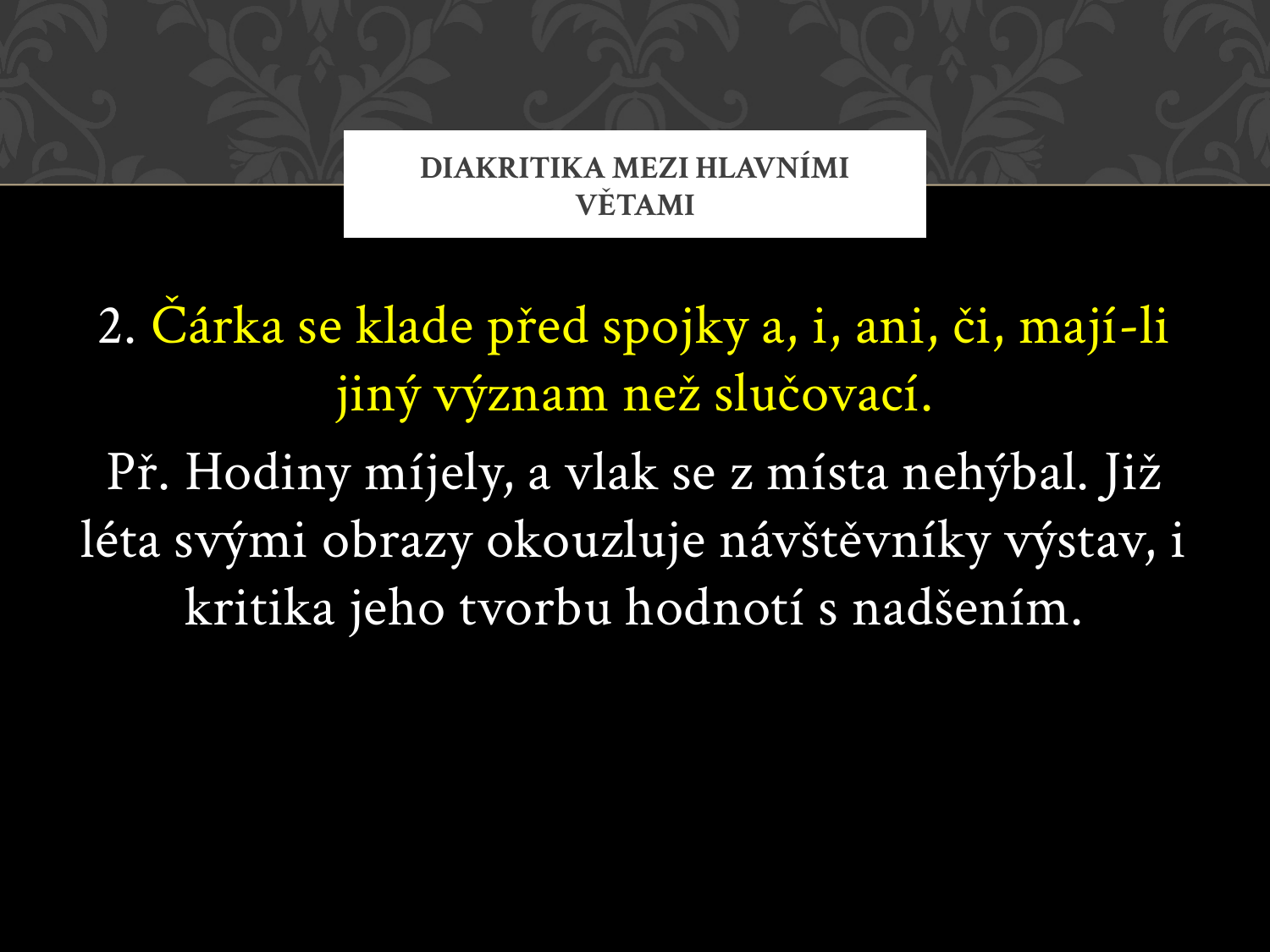

# Diakritika mezi hlavními větami
2. Čárka se klade před spojky a, i, ani, či, mají-li jiný význam než slučovací.
Př. Hodiny míjely, a vlak se z místa nehýbal. Již léta svými obrazy okouzluje návštěvníky výstav, i kritika jeho tvorbu hodnotí s nadšením.